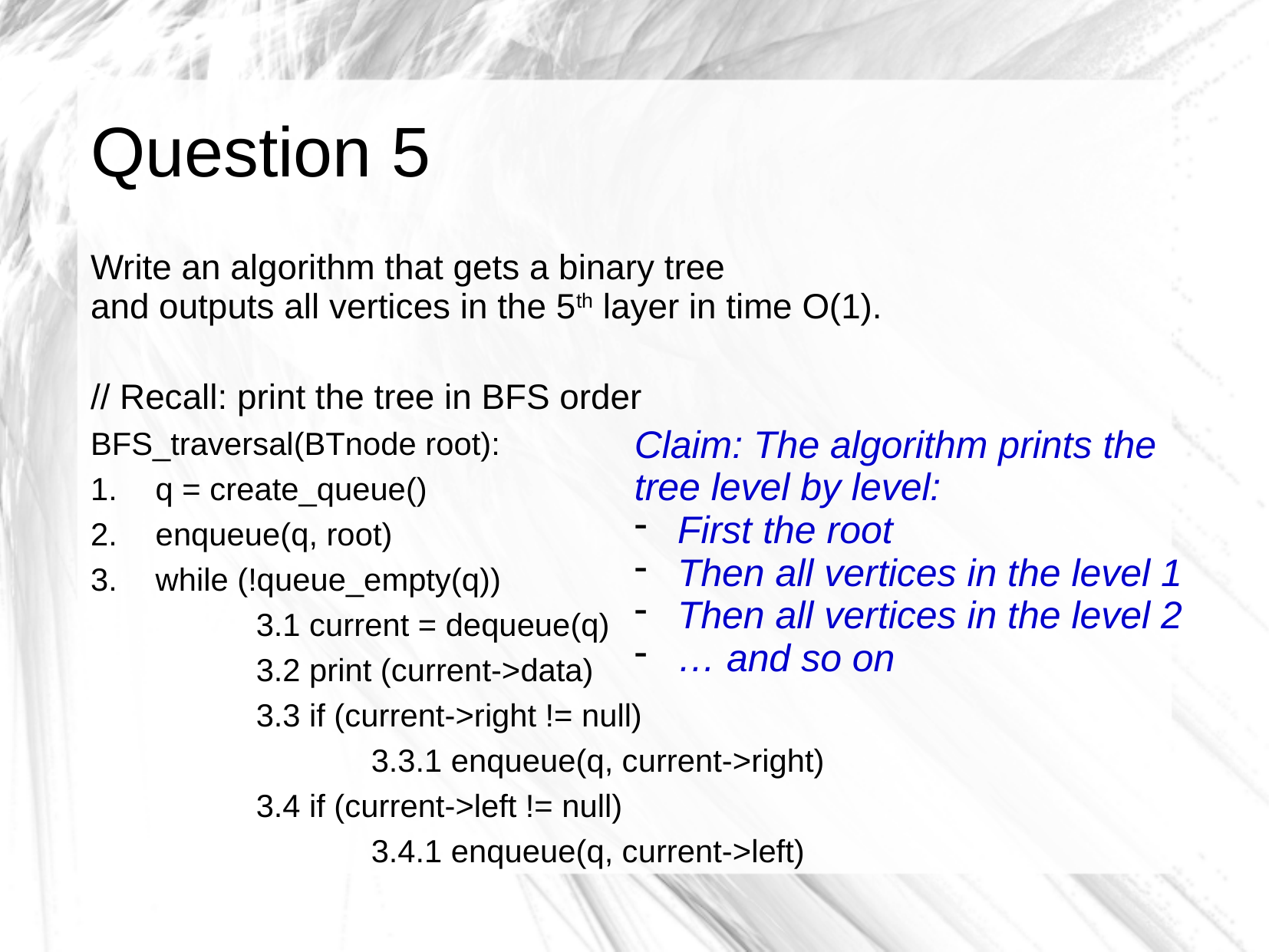

# Question 5
Write an algorithm that gets a binary tree
and outputs all vertices in the 5th layer in time O(1).
// Recall: print the tree in BFS order
BFS_traversal(BTnode root):
q = create_queue()
enqueue(q, root)
while (!queue_empty(q))
	3.1 current = dequeue(q)
	3.2 print (current->data)
	3.3 if (current->right != null)
		3.3.1 enqueue(q, current->right)
	3.4 if (current->left != null)
		3.4.1 enqueue(q, current->left)

Claim: The algorithm prints the tree level by level:
First the root
Then all vertices in the level 1
Then all vertices in the level 2
… and so on